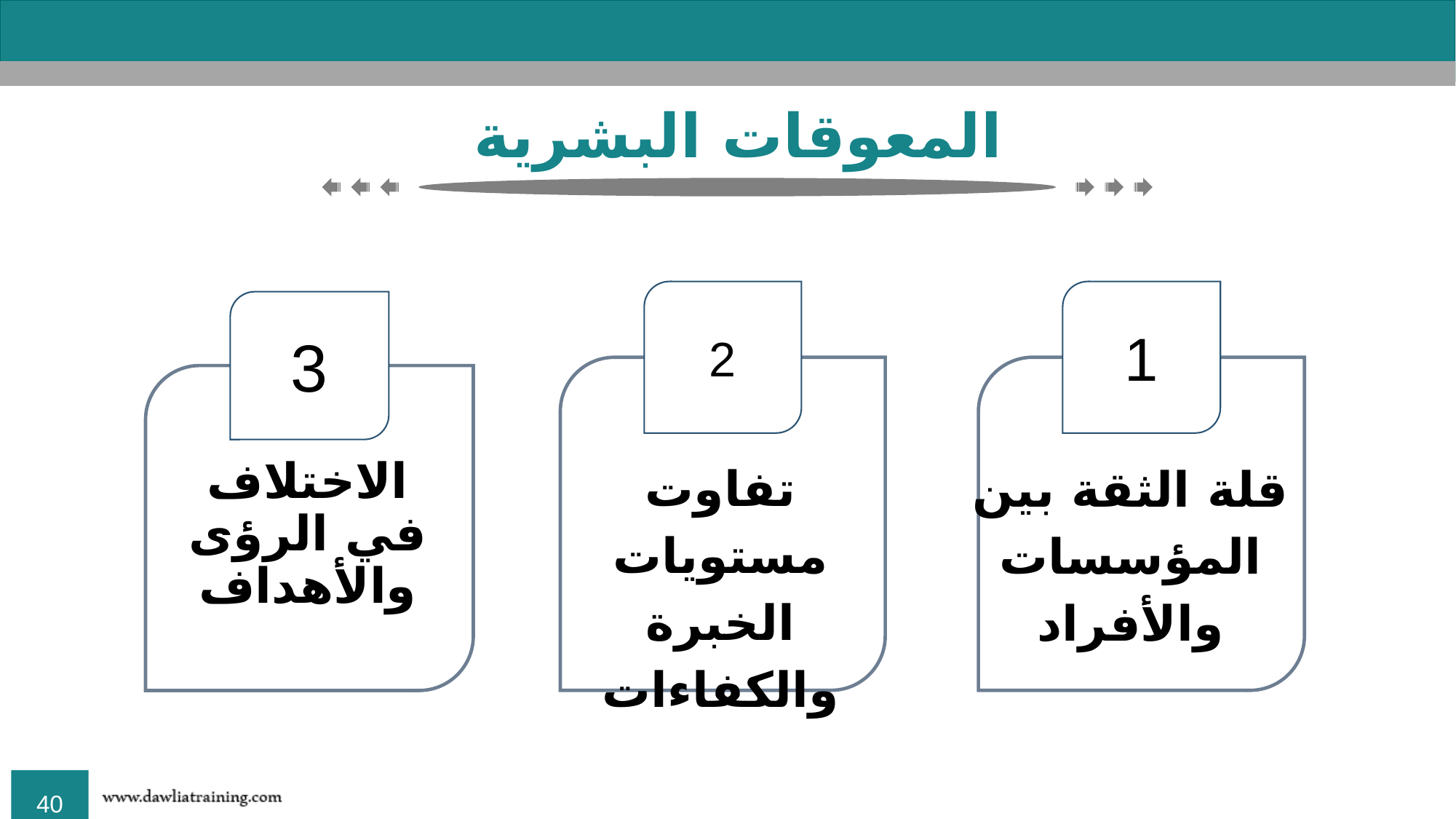

المعوقات البشرية

2

تفاوت مستويات الخبرة والكفاءات
1

قلة الثقة بين المؤسسات والأفراد
3

الاختلاف في الرؤى والأهداف